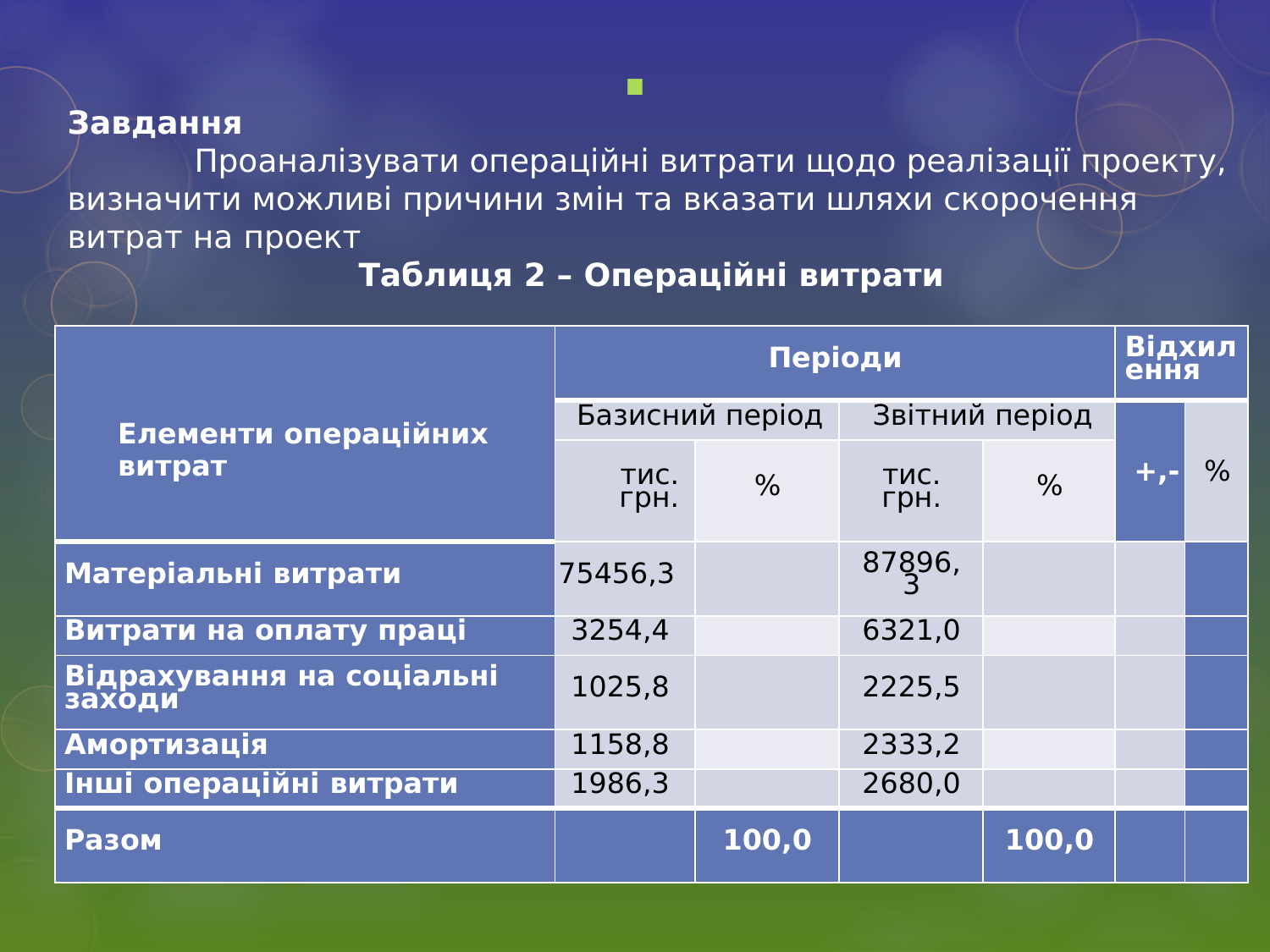

# .
Завдання
	Проаналізувати операційні витрати щодо реалізації проекту, визначити можливі причини змін та вказати шляхи скорочення витрат на проект
Таблиця 2 – Операційні витрати

\

.
| Елементи операційних витрат | Періоди |  |  |  | Відхилення |  |
| --- | --- | --- | --- | --- | --- | --- |
|  | Базисний період |  | Звітний період |  | +,- | % |
|  | тис. грн. | % | тис. грн. | % |  |  |
| Матеріальні витрати | 75456,3 |  | 87896,3 |  |  |  |
| Витрати на оплату праці | 3254,4 |  | 6321,0 |  |  |  |
| Відрахування на соціальні заходи | 1025,8 |  | 2225,5 |  |  |  |
| Амортизація | 1158,8 |  | 2333,2 |  |  |  |
| Інші операційні витрати | 1986,3 |  | 2680,0 |  |  |  |
| Разом |  | 100,0 |  | 100,0 |  |  |